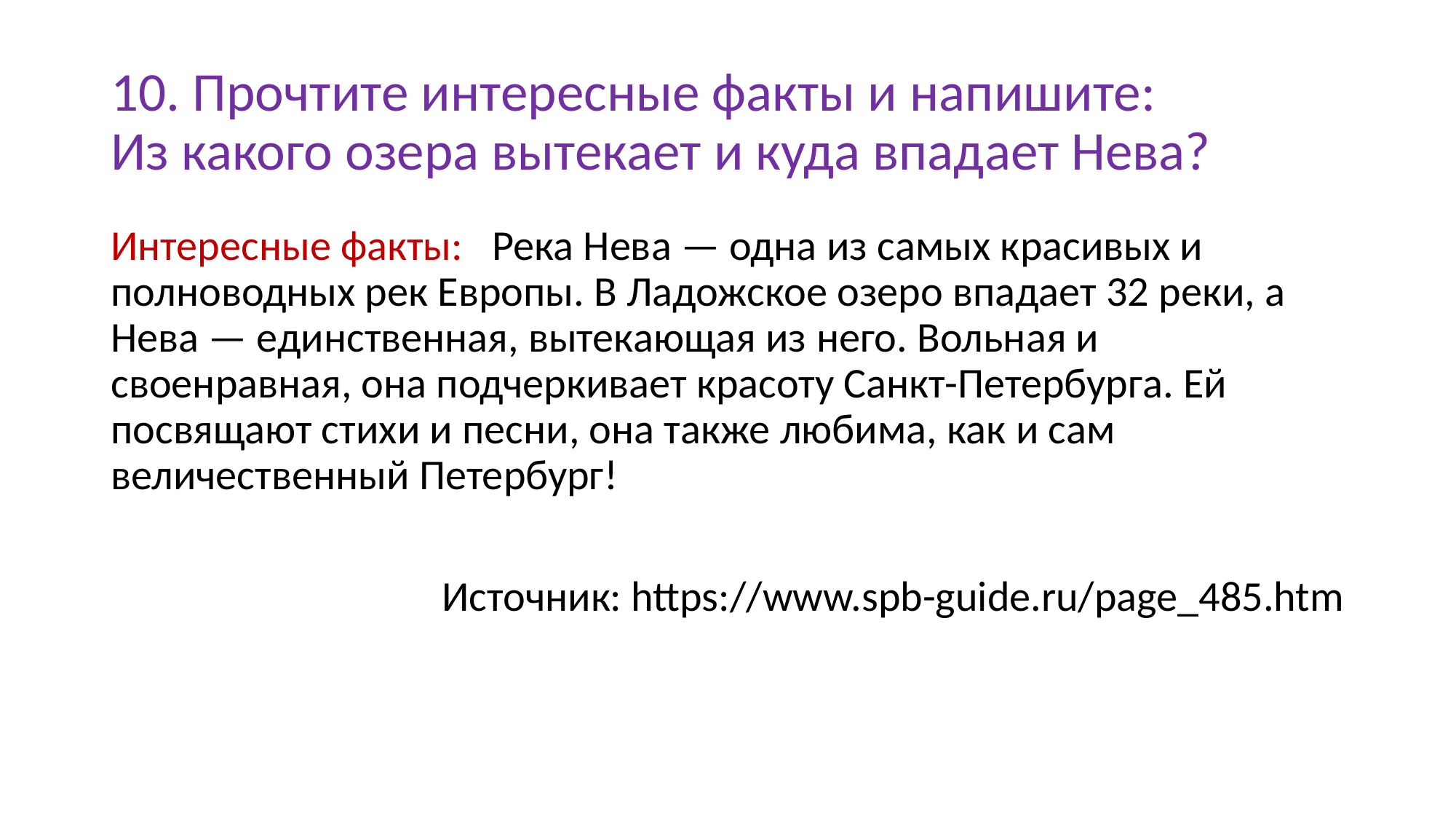

# 10. Прочтите интересные факты и напишите:               Из какого озера вытекает и куда впадает Нева?
Интересные факты:   Река Нева — одна из самых красивых и полноводных рек Европы. В Ладожское озеро впадает 32 реки, а Нева — единственная, вытекающая из него. Вольная и своенравная, она подчеркивает красоту Санкт-Петербурга. Ей посвящают стихи и песни, она также любима, как и сам величественный Петербург!

Источник: https://www.spb-guide.ru/page_485.htm